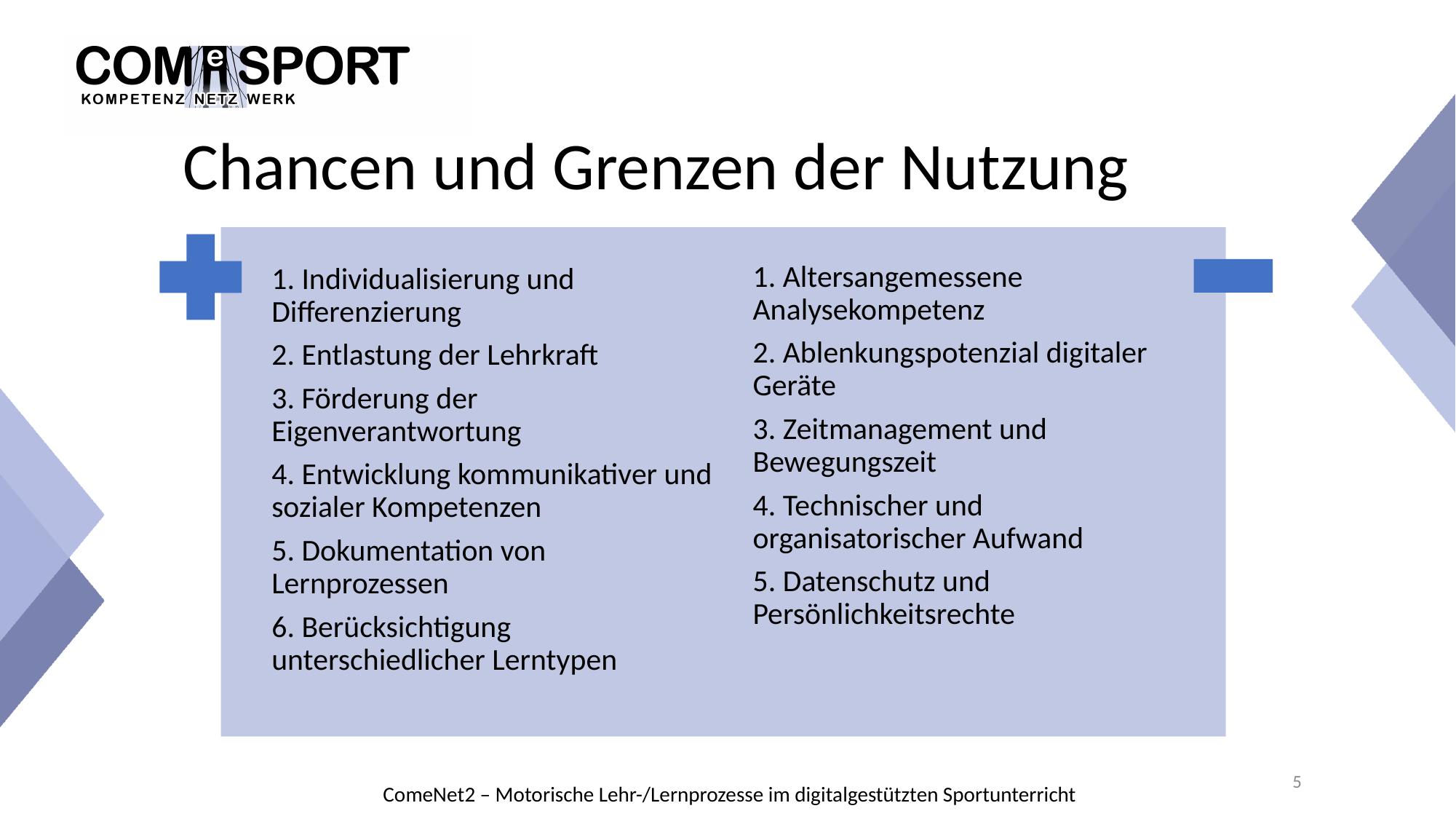

# Chancen und Grenzen der Nutzung
1. Individualisierung und Differenzierung
2. Entlastung der Lehrkraft
3. Förderung der Eigenverantwortung
4. Entwicklung kommunikativer und sozialer Kompetenzen
5. Dokumentation von Lernprozessen
6. Berücksichtigung unterschiedlicher Lerntypen
1. Altersangemessene Analysekompetenz
2. Ablenkungspotenzial digitaler Geräte
3. Zeitmanagement und Bewegungszeit
4. Technischer und organisatorischer Aufwand
5. Datenschutz und Persönlichkeitsrechte
5
ComeNet2 – Motorische Lehr-/Lernprozesse im digitalgestützten Sportunterricht